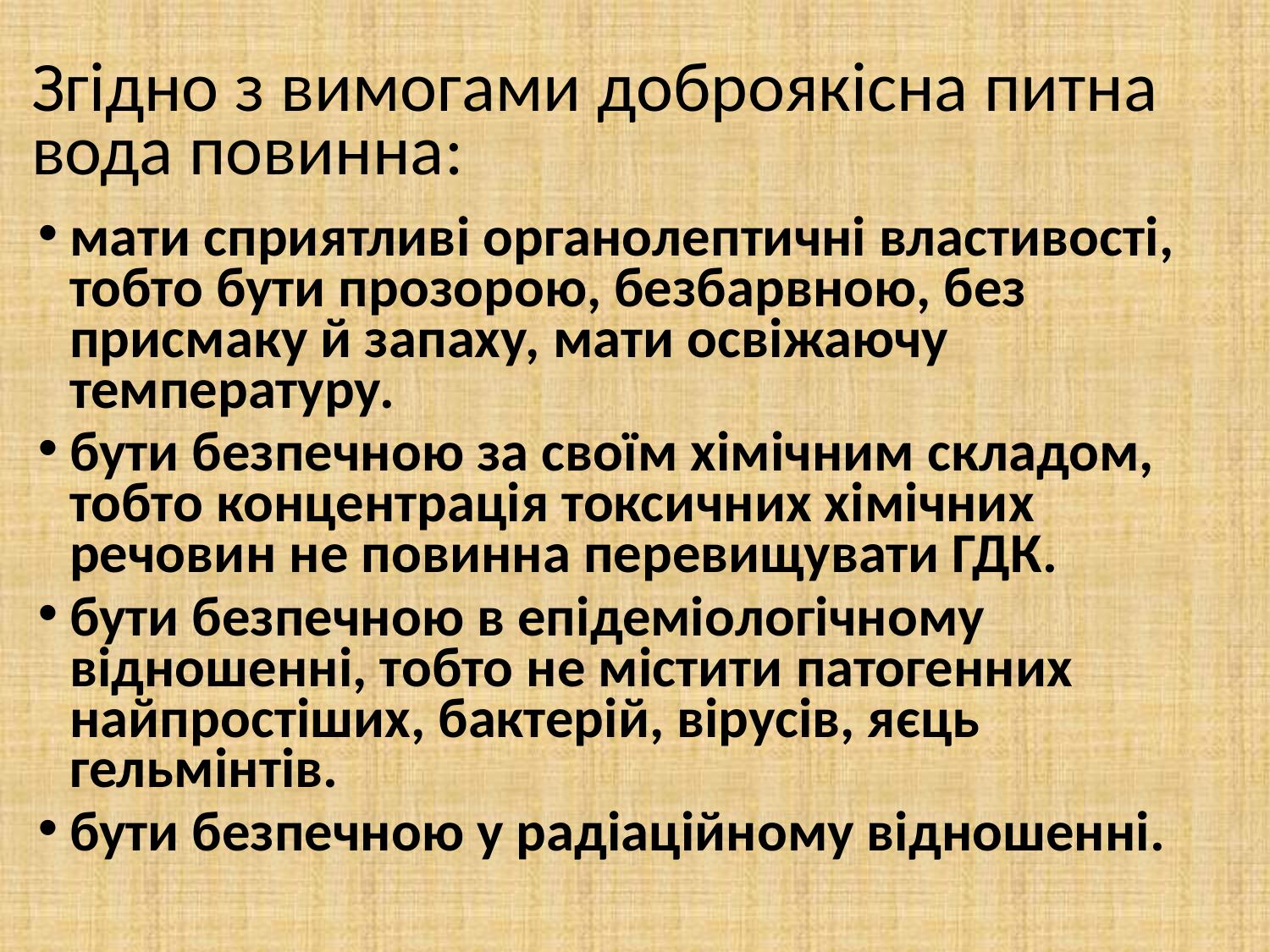

# Згідно з вимогами доброякісна питна вода повинна:
мати сприятливі органолептичні властивості, тобто бути прозорою, безбарвною, без присмаку й запаху, мати освіжаючу температуру.
бути безпечною за своїм хімічним складом, тобто концентрація токсичних хімічних речовин не повинна перевищувати ГДК.
бути безпечною в епідеміологічному відношенні, тобто не містити патогенних найпростіших, бактерій, вірусів, яєць гельмінтів.
бути безпечною у радіаційному відношенні.